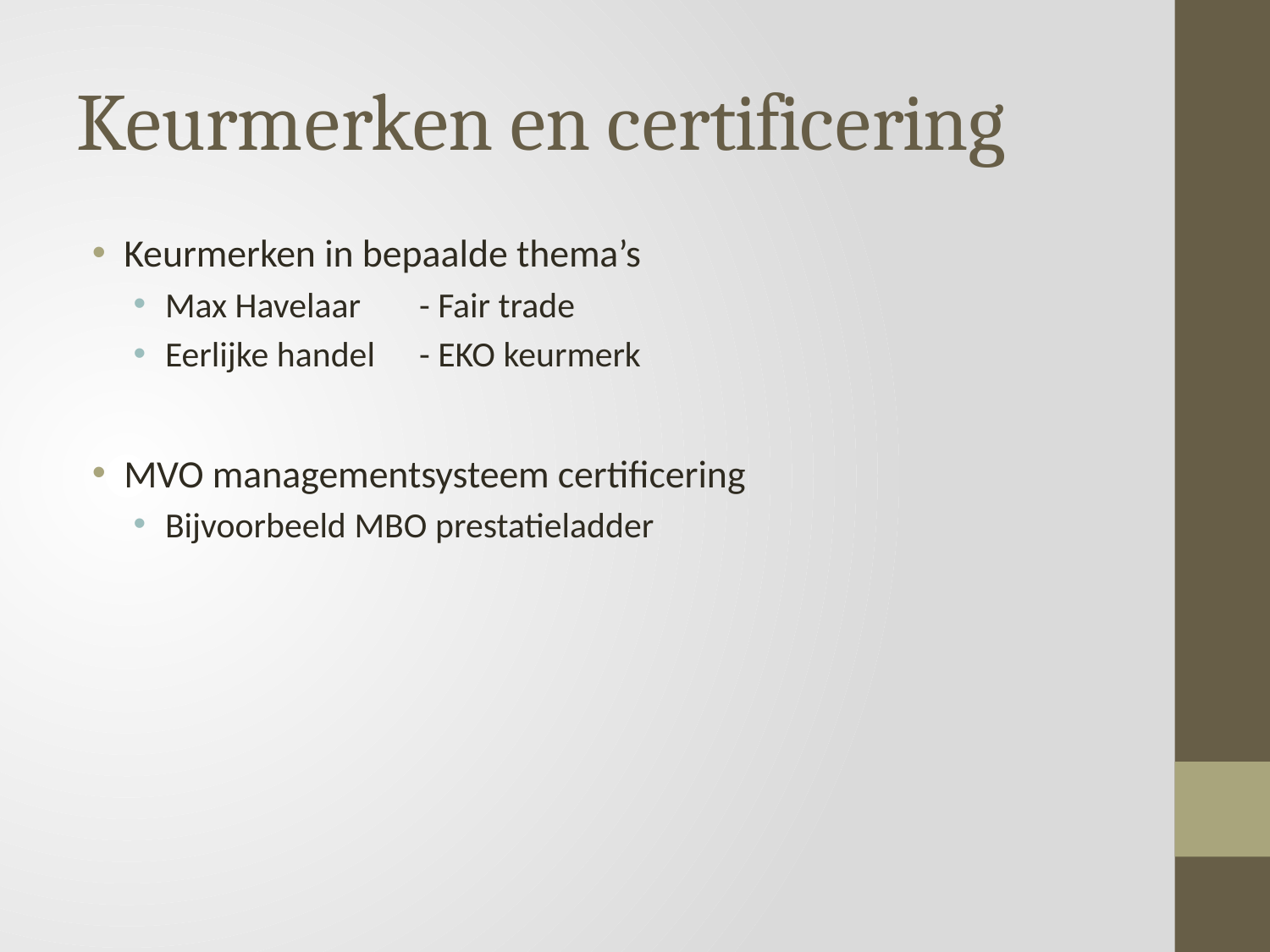

# Keurmerken en certificering
Keurmerken in bepaalde thema’s
Max Havelaar 	- Fair trade
Eerlijke handel	- EKO keurmerk

MVO managementsysteem certificering
Bijvoorbeeld MBO prestatieladder